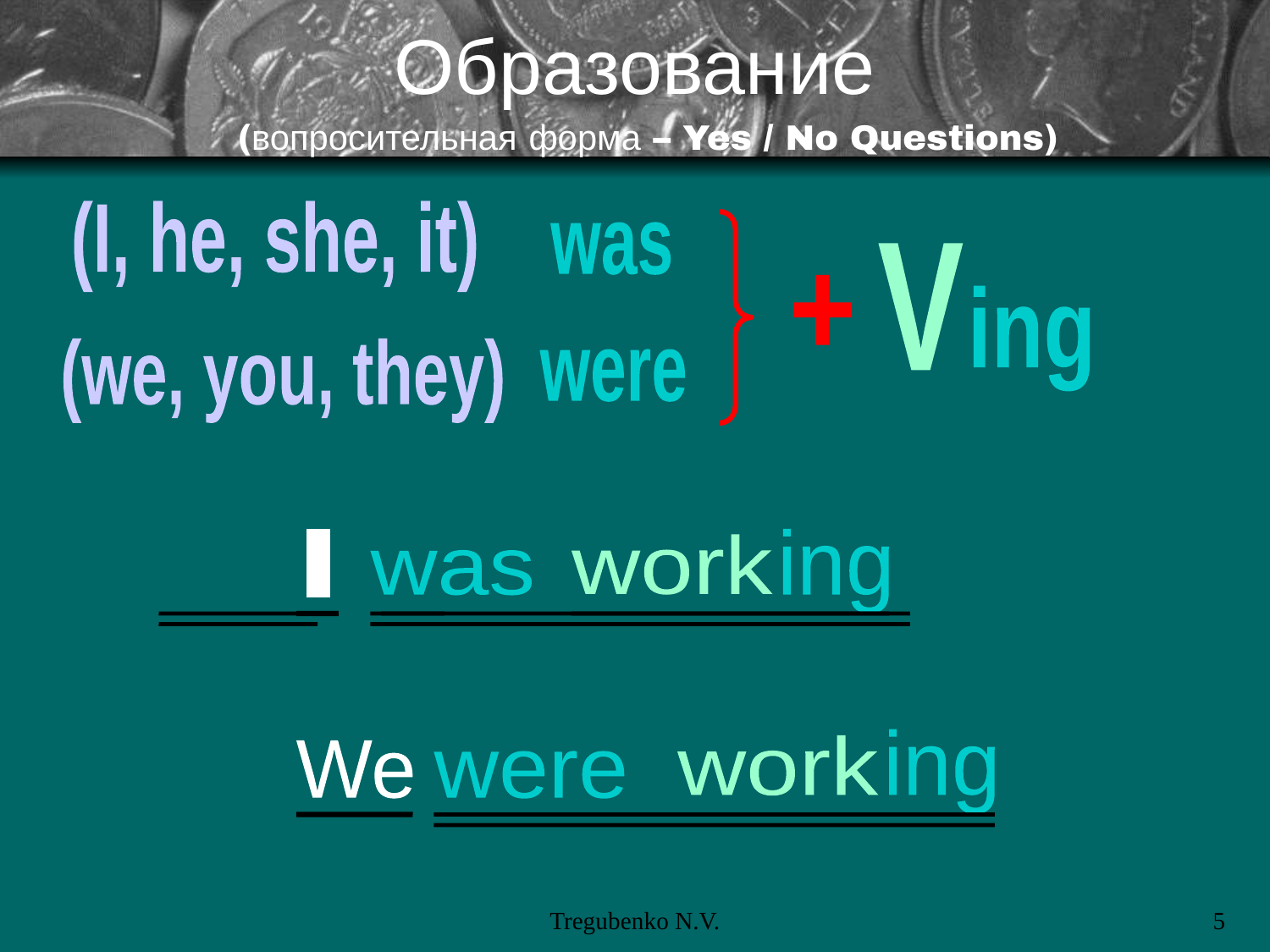

# Образование (вопросительная форма – Yes / No Questions)
(I, he, she, it)

was
V
+
ing
(we, you, they)
were
I
ing
work
was

ing
work
We
were

Tregubenko N.V.
5